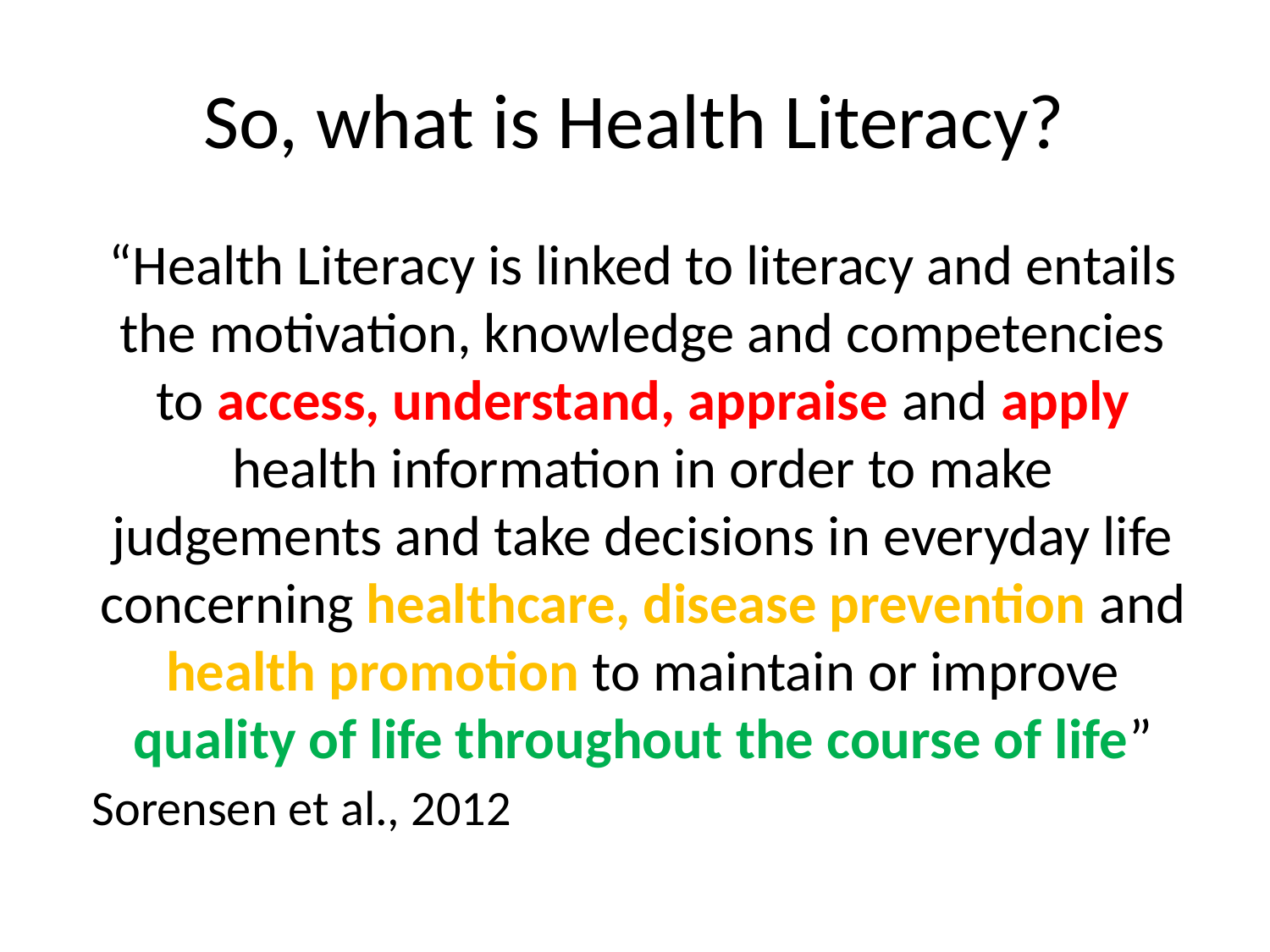

# So, what is Health Literacy?
“Health Literacy is linked to literacy and entails the motivation, knowledge and competencies to access, understand, appraise and apply health information in order to make judgements and take decisions in everyday life concerning healthcare, disease prevention and health promotion to maintain or improve quality of life throughout the course of life”
Sorensen et al., 2012